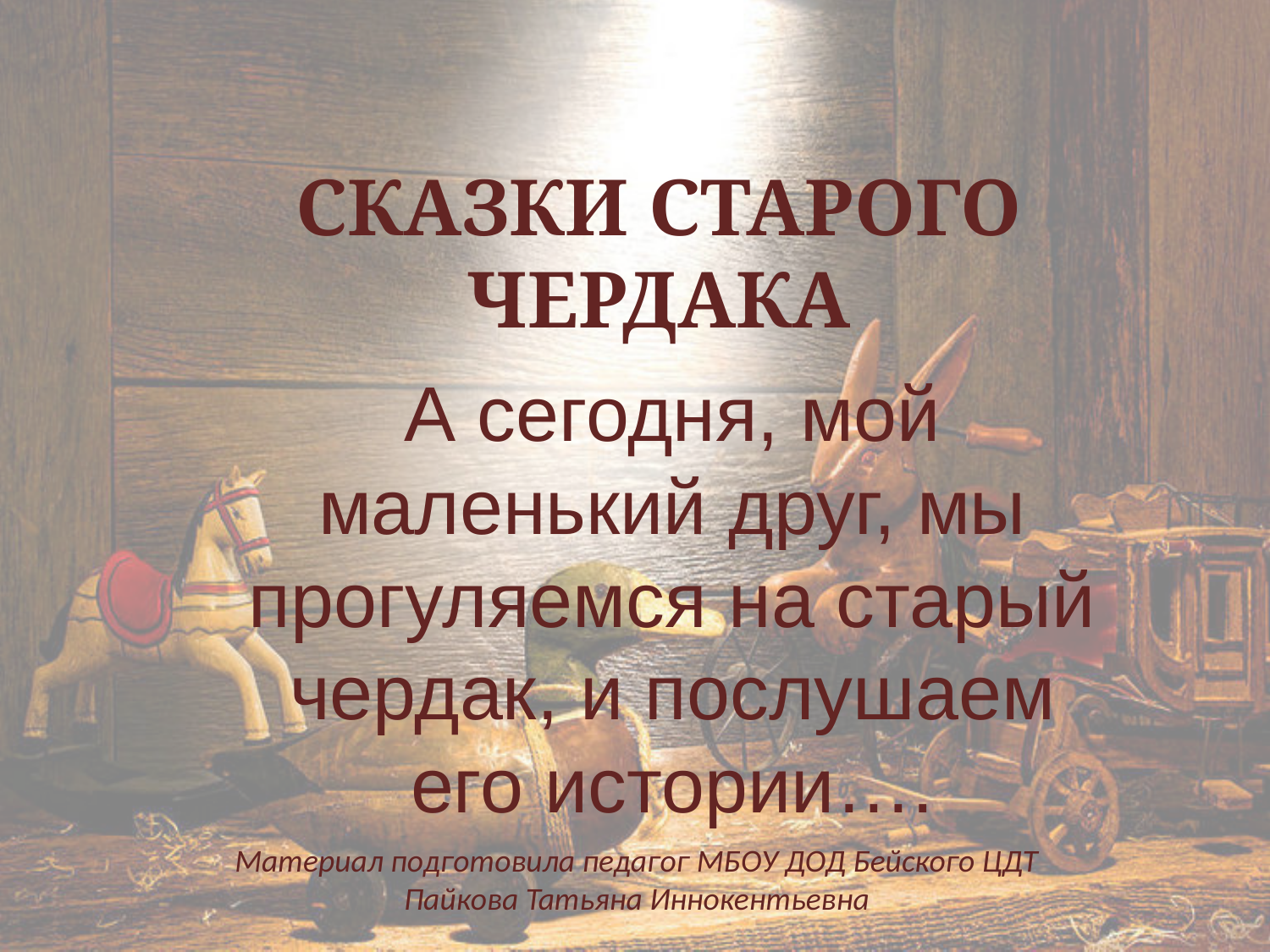

# СКАЗКИ СТАРОГО ЧЕРДАКА
А сегодня, мой маленький друг, мы прогуляемся на старый чердак, и послушаем его истории….
Материал подготовила педагог МБОУ ДОД Бейского ЦДТ
Пайкова Татьяна Иннокентьевна